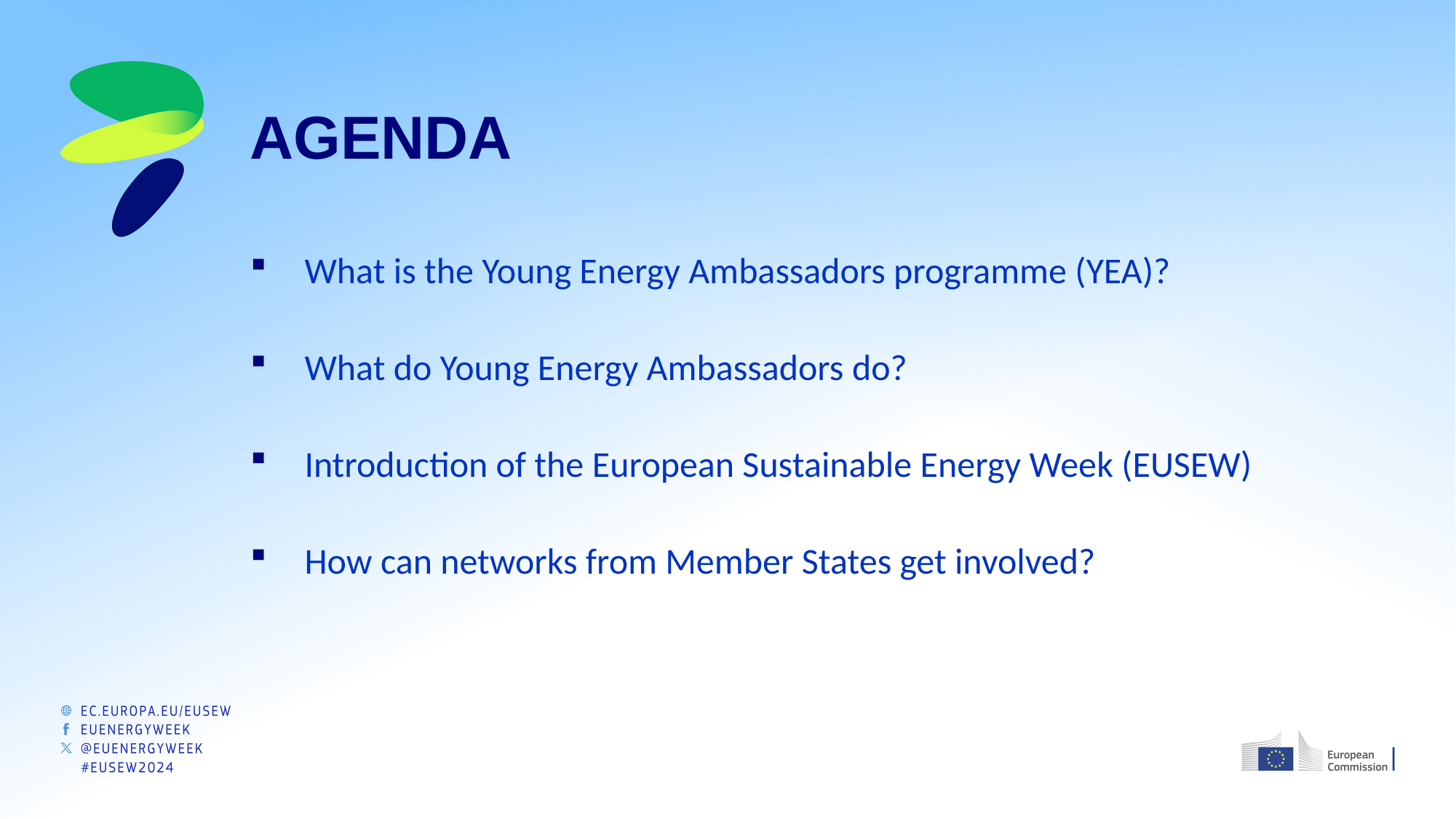

AGENDA
What is the Young Energy Ambassadors programme (YEA)?
What do Young Energy Ambassadors do?
Introduction of the European Sustainable Energy Week (EUSEW)
How can networks from Member States get involved?